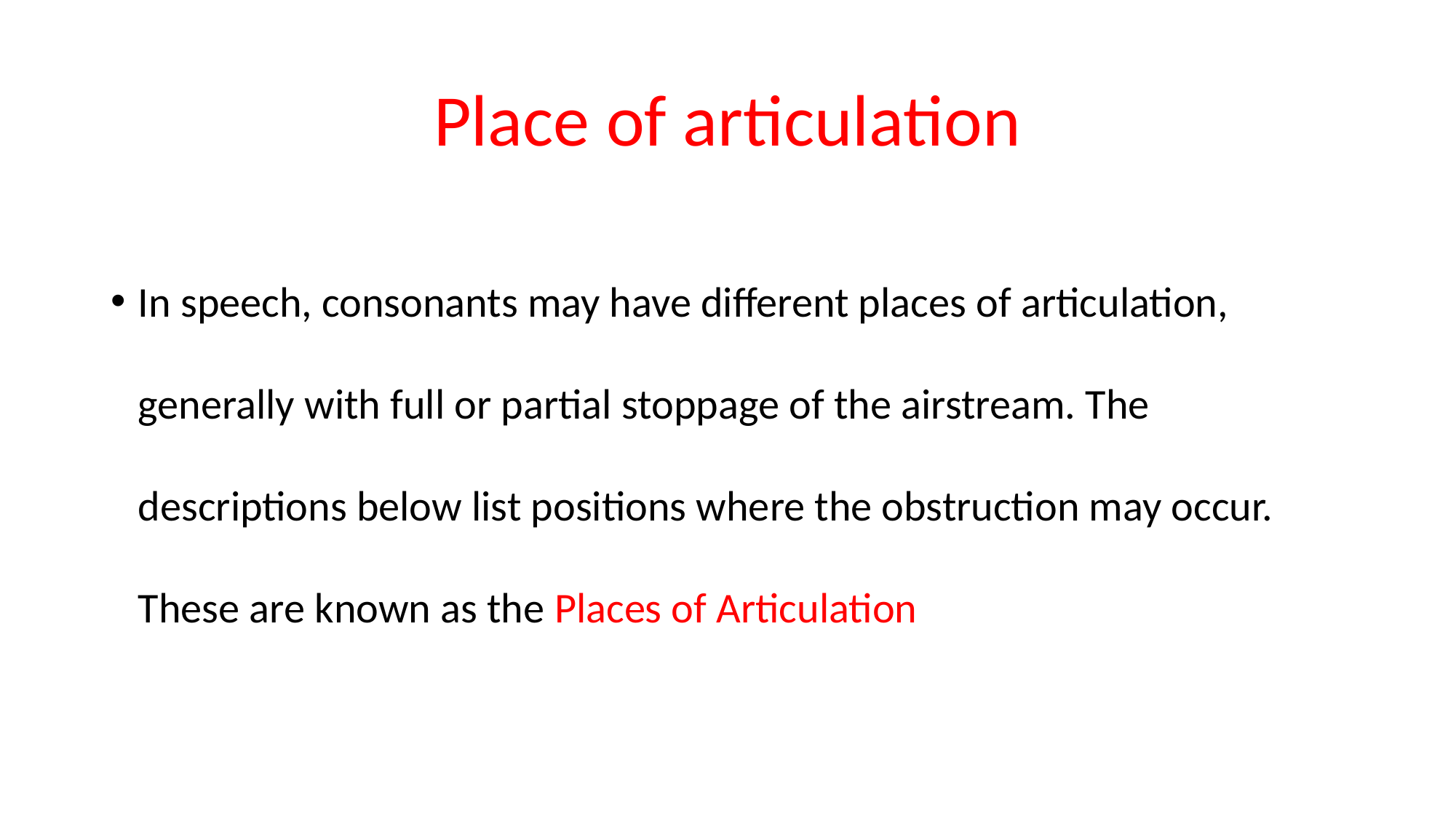

# Place of articulation
In speech, consonants may have different places of articulation, generally with full or partial stoppage of the airstream. The descriptions below list positions where the obstruction may occur. These are known as the Places of Articulation